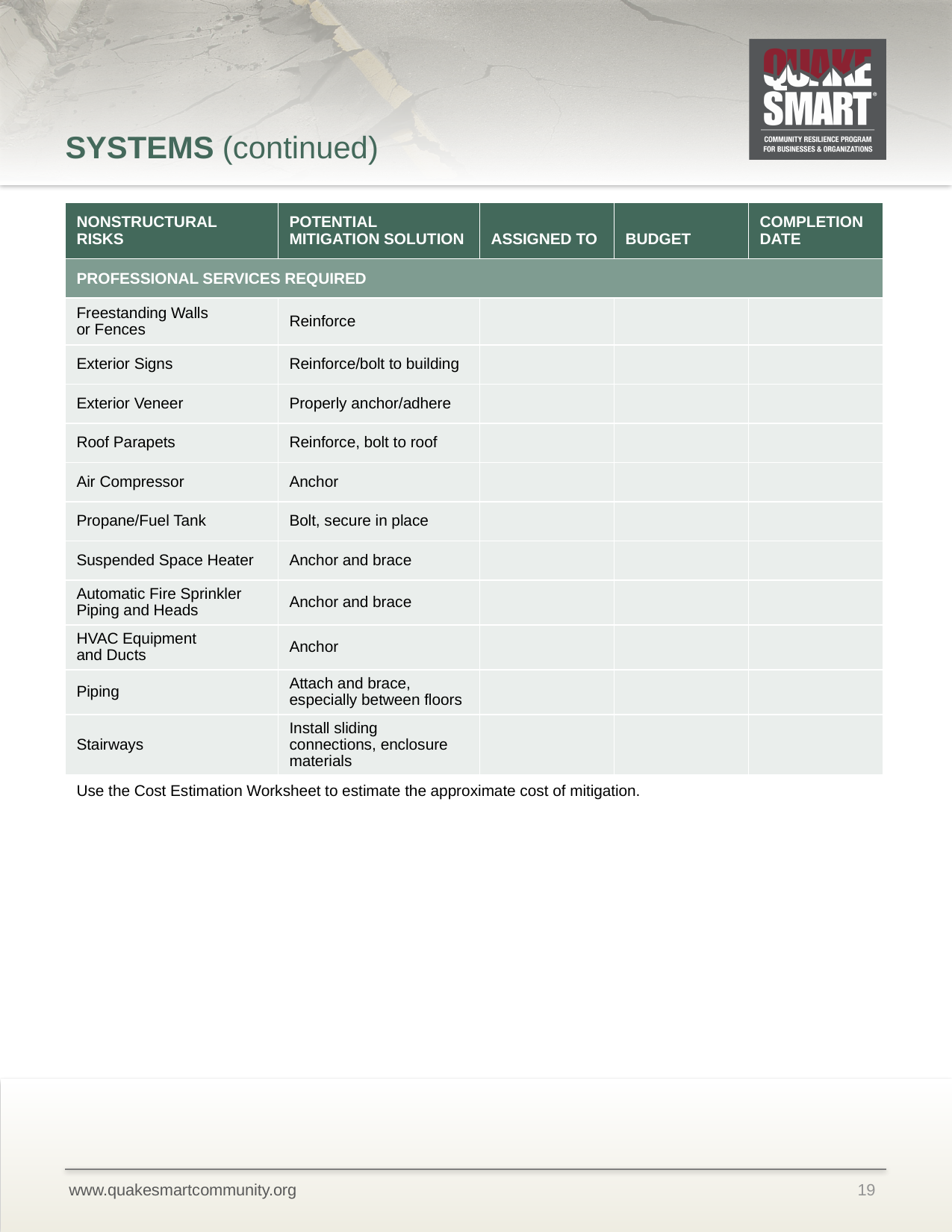

# SYSTEMS (continued)
| NONSTRUCTURAL RISKS | POTENTIAL MITIGATION SOLUTION | ASSIGNED TO | BUDGET | COMPLETION DATE |
| --- | --- | --- | --- | --- |
| PROFESSIONAL SERVICES REQUIRED |  |  |  |  |
| Freestanding Walls or Fences | Reinforce |  |  |  |
| Exterior Signs | Reinforce/bolt to building |  |  |  |
| Exterior Veneer | Properly anchor/adhere |  |  |  |
| Roof Parapets | Reinforce, bolt to roof |  |  |  |
| Air Compressor | Anchor |  |  |  |
| Propane/Fuel Tank | Bolt, secure in place |  |  |  |
| Suspended Space Heater | Anchor and brace |  |  |  |
| Automatic Fire Sprinkler Piping and Heads | Anchor and brace |  |  |  |
| HVAC Equipment and Ducts | Anchor |  |  |  |
| Piping | Attach and brace, especially between floors |  |  |  |
| Stairways | Install sliding connections, enclosure materials |  |  |  |
| Use the Cost Estimation Worksheet to estimate the approximate cost of mitigation. |  |  |  |  |
19